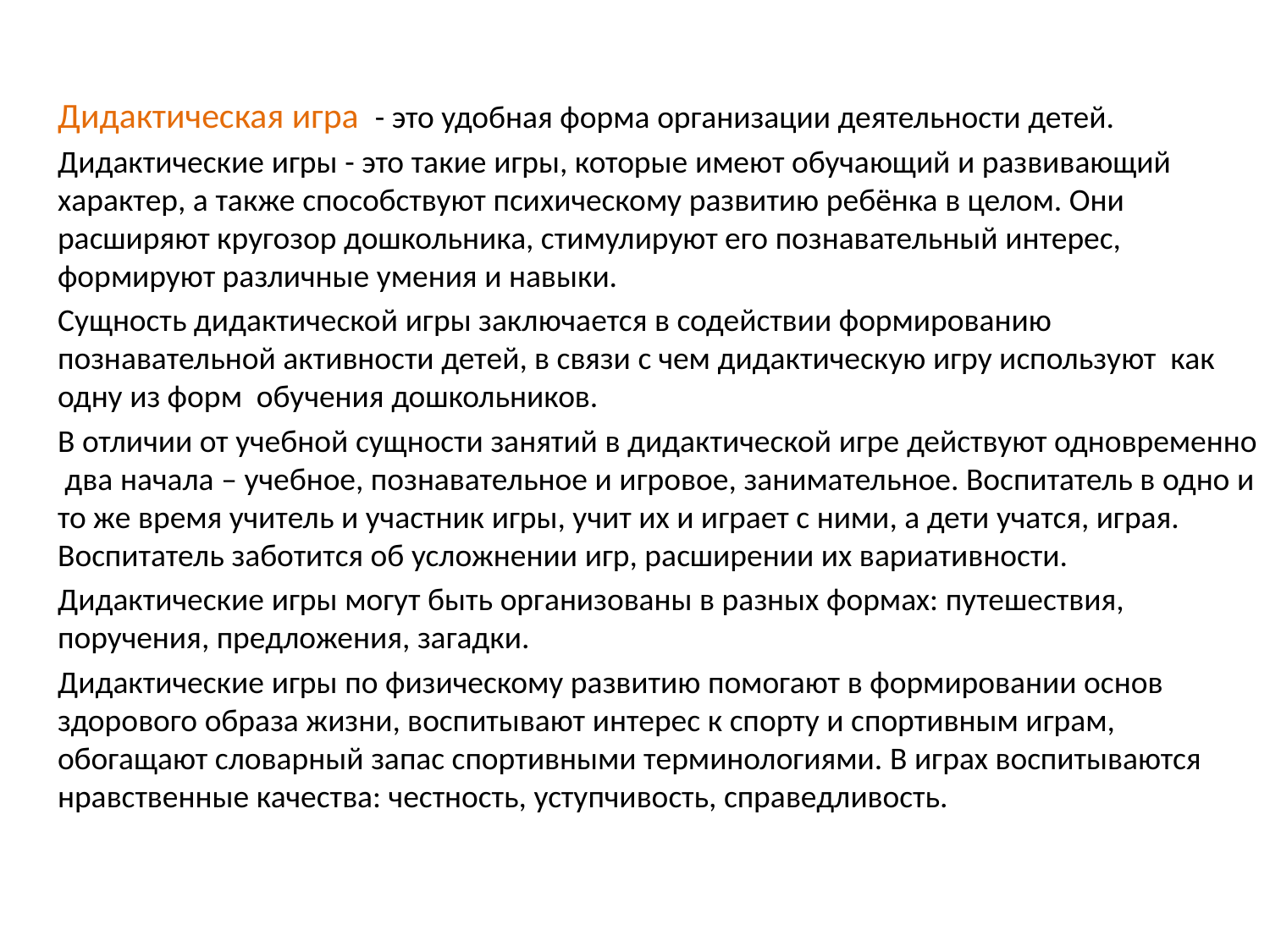

#
Дидактическая игра  - это удобная форма организации деятельности детей.
Дидактические игры - это такие игры, которые имеют обучающий и развивающий характер, а также способствуют психическому развитию ребёнка в целом. Они расширяют кругозор дошкольника, стимулируют его познавательный интерес, формируют различные умения и навыки.
Сущность дидактической игры заключается в содействии формированию познавательной активности детей, в связи с чем дидактическую игру используют  как одну из форм  обучения дошкольников.
В отличии от учебной сущности занятий в дидактической игре действуют одновременно  два начала – учебное, познавательное и игровое, занимательное. Воспитатель в одно и то же время учитель и участник игры, учит их и играет с ними, а дети учатся, играя.  Воспитатель заботится об усложнении игр, расширении их вариативности.
Дидактические игры могут быть организованы в разных формах: путешествия, поручения, предложения, загадки.
Дидактические игры по физическому развитию помогают в формировании основ здорового образа жизни, воспитывают интерес к спорту и спортивным играм, обогащают словарный запас спортивными терминологиями. В играх воспитываются нравственные качества: честность, уступчивость, справедливость.